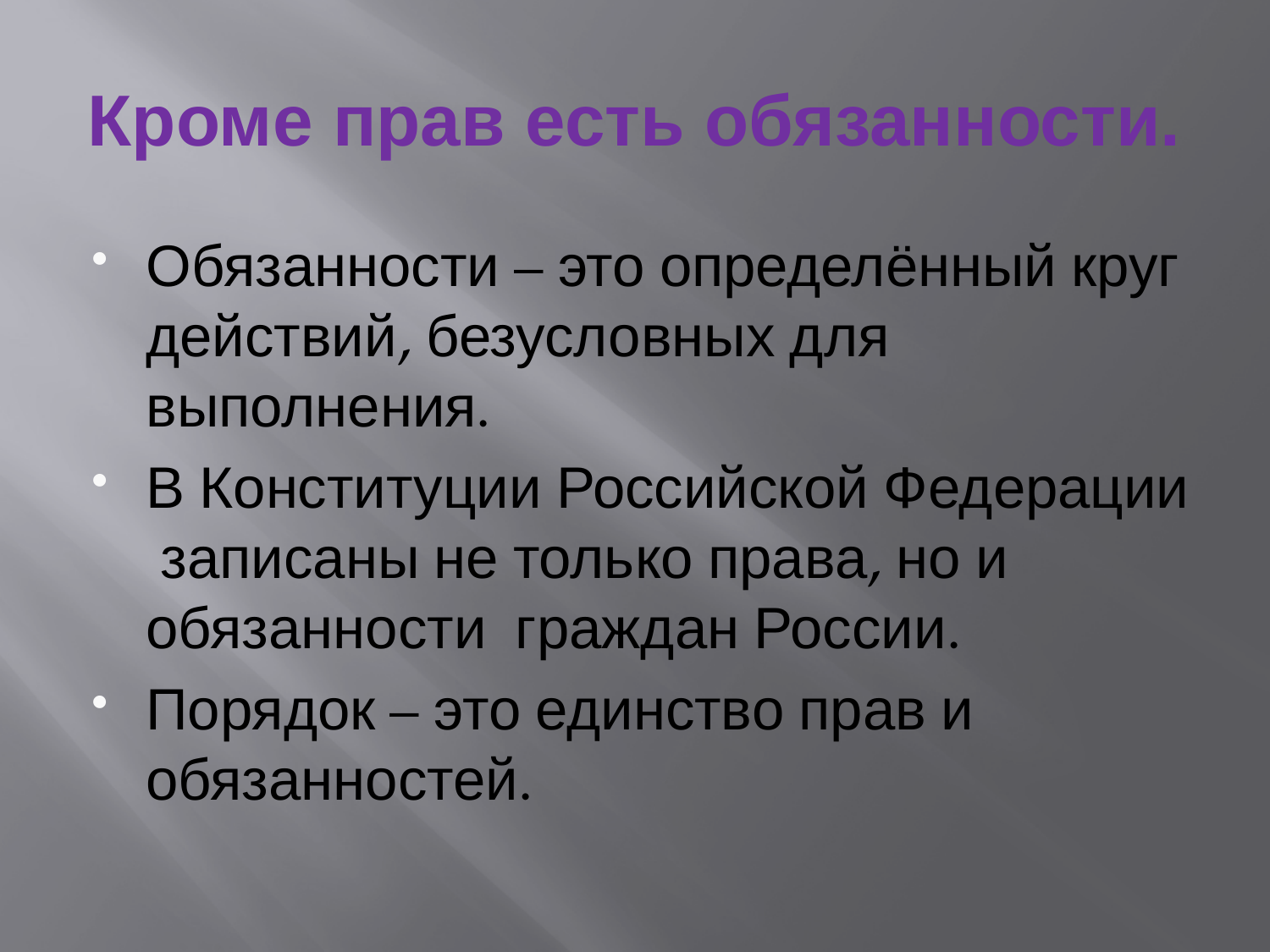

# Кроме прав есть обязанности.
Обязанности – это определённый круг действий, безусловных для выполнения.
В Конституции Российской Федерации  записаны не только права, но и обязанности  граждан России.
Порядок – это единство прав и обязанностей.